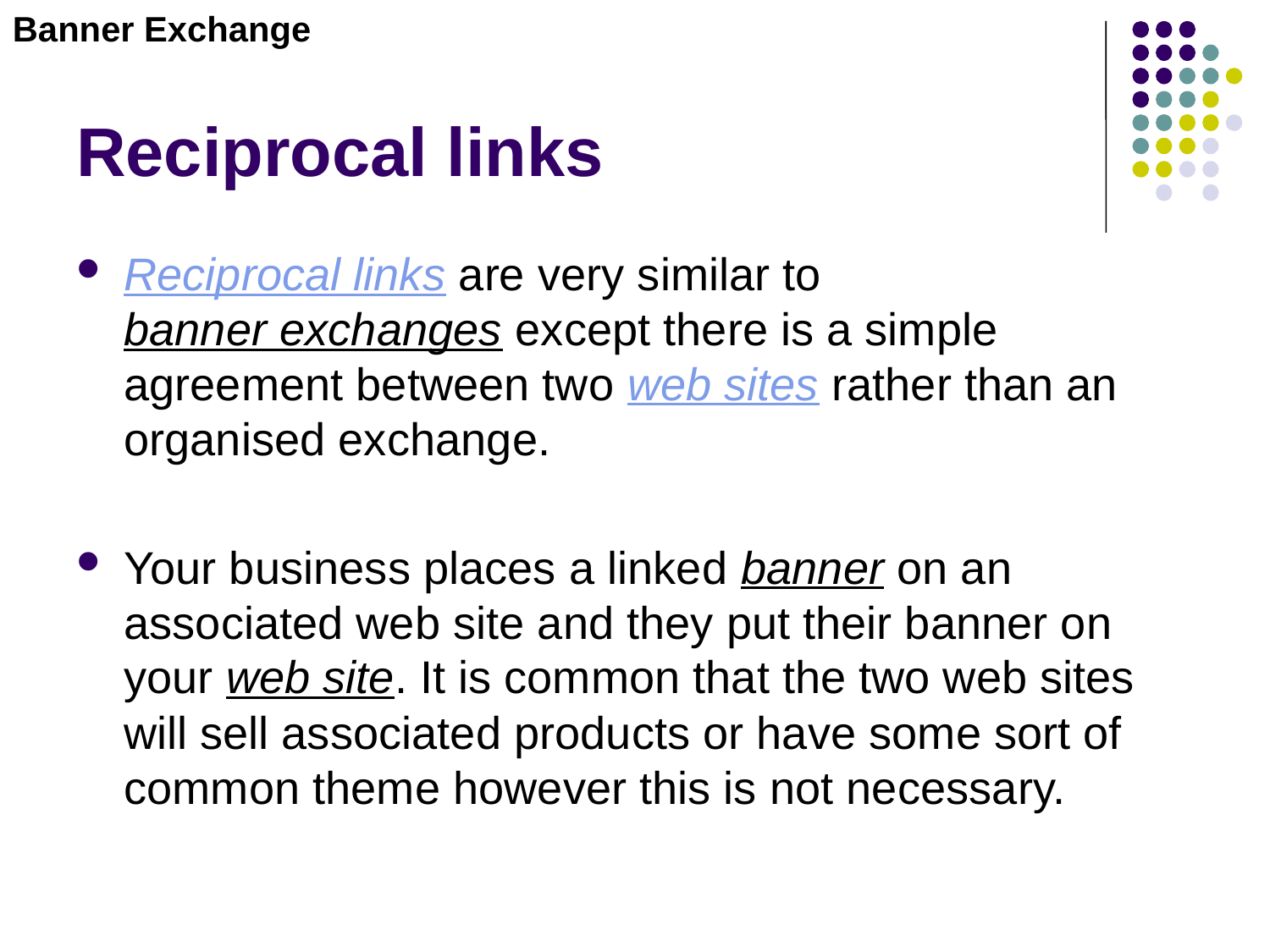

Banner Exchange
# Reciprocal links
Reciprocal links are very similar to banner exchanges except there is a simple agreement between two web sites rather than an organised exchange.

Your business places a linked banner on an associated web site and they put their banner on your web site. It is common that the two web sites will sell associated products or have some sort of common theme however this is not necessary.